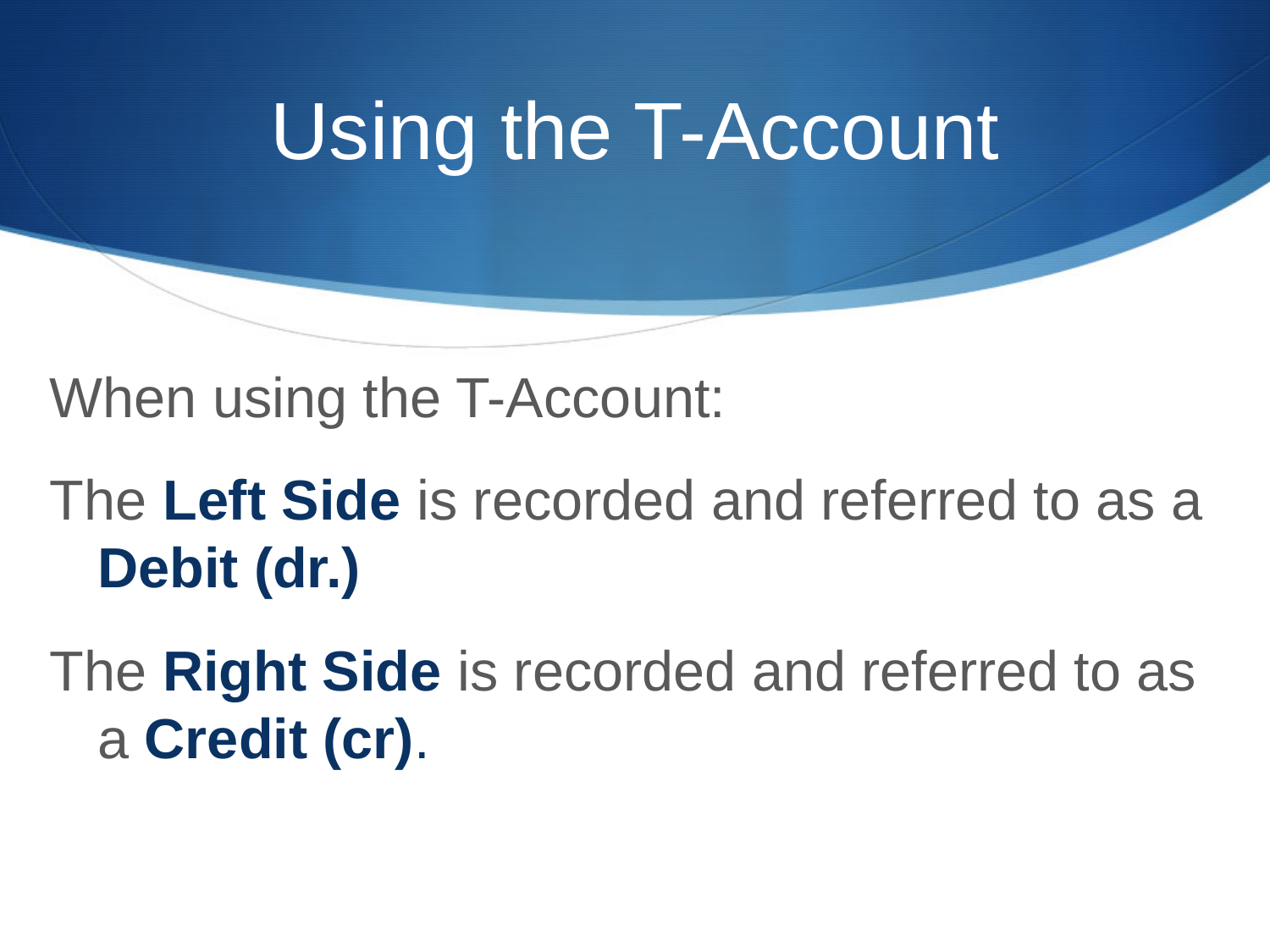

# Using the T-Account
When using the T-Account:
The Left Side is recorded and referred to as a Debit (dr.)
The Right Side is recorded and referred to as a Credit (cr).